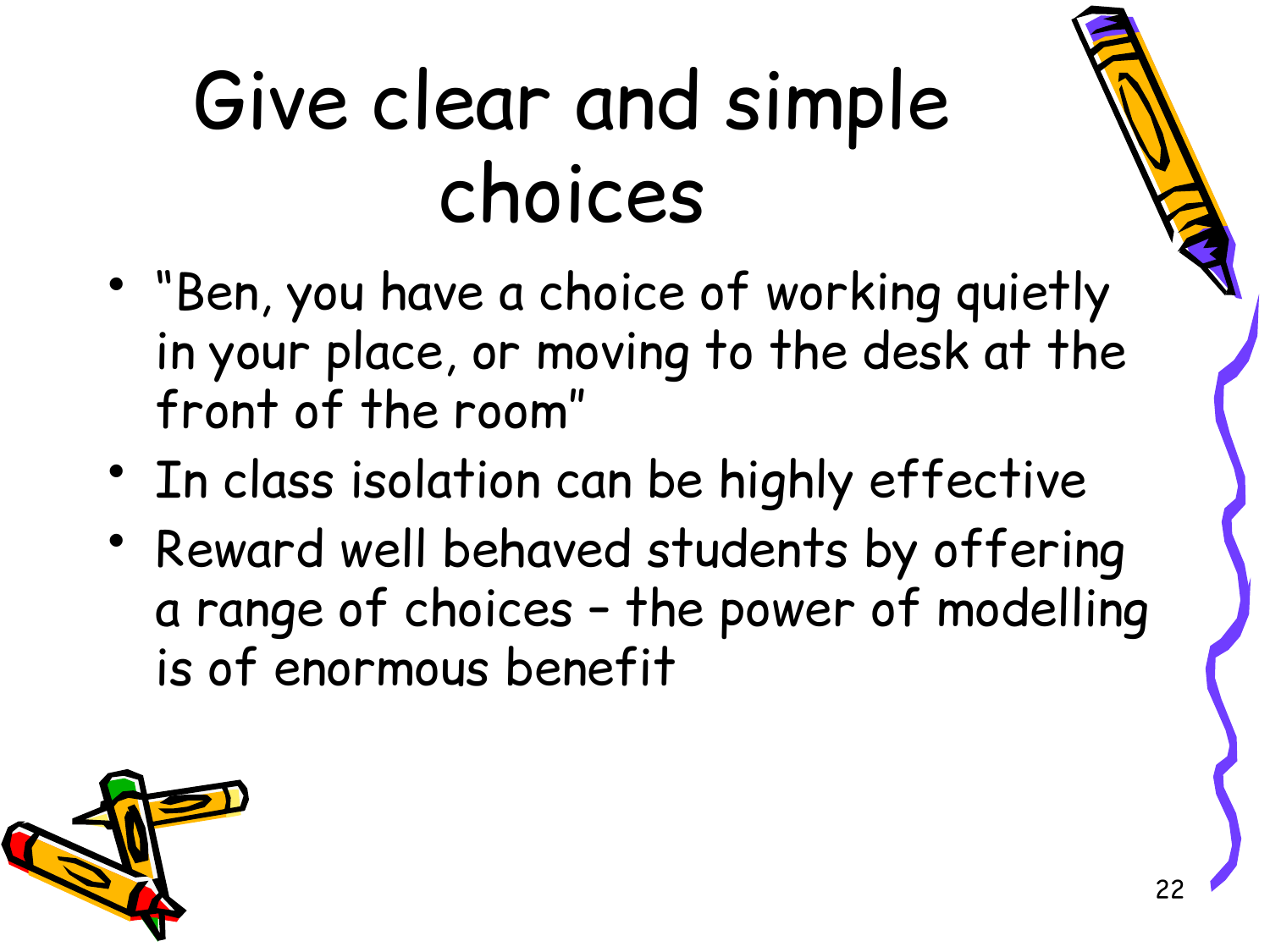

# Give clear and simple choices
“Ben, you have a choice of working quietly in your place, or moving to the desk at the front of the room”
In class isolation can be highly effective
Reward well behaved students by offering a range of choices – the power of modelling is of enormous benefit
22